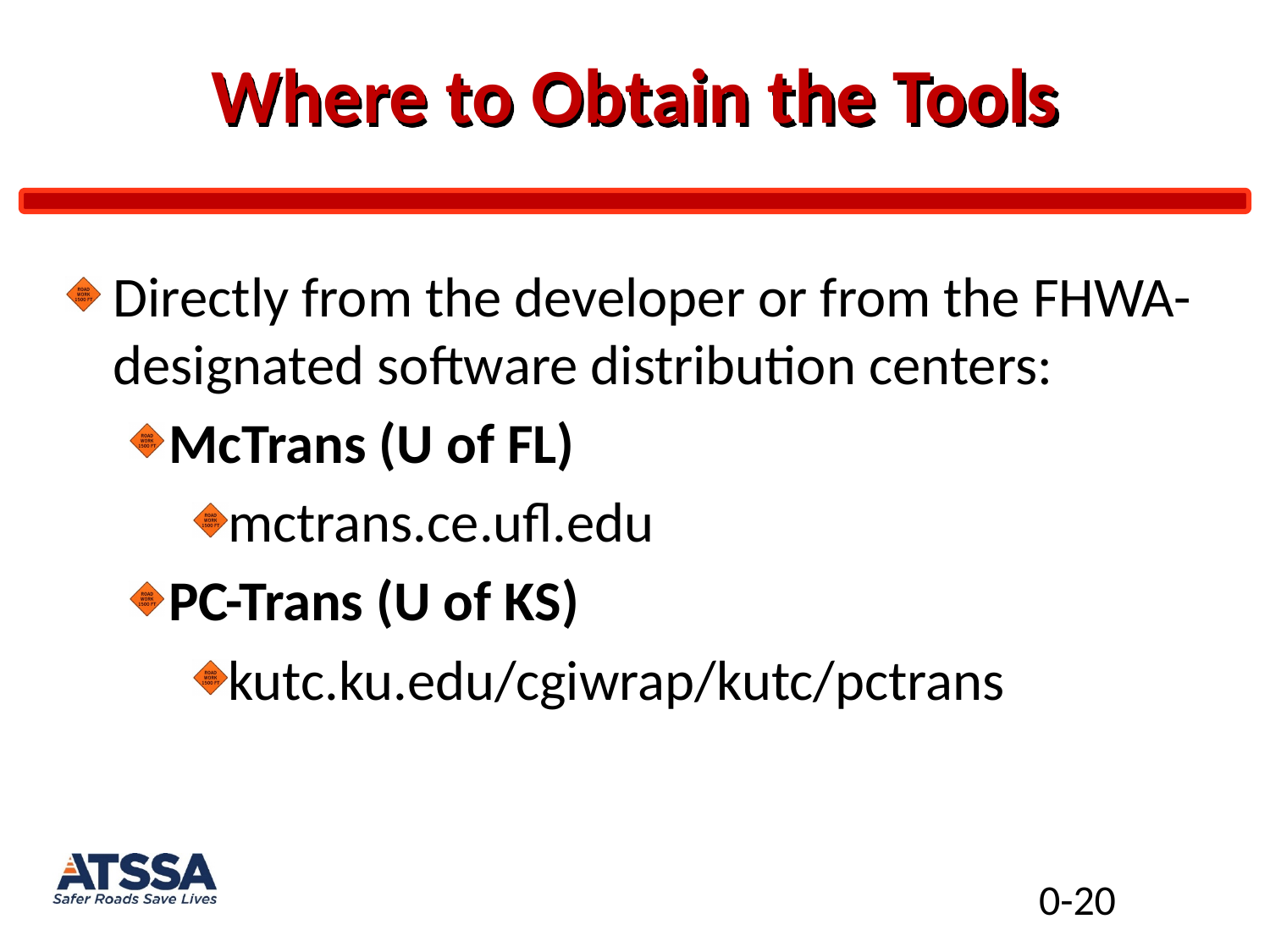

# Where to Obtain the Tools
Directly from the developer or from the FHWA-designated software distribution centers:
McTrans (U of FL)
mctrans.ce.ufl.edu
PC-Trans (U of KS)
kutc.ku.edu/cgiwrap/kutc/pctrans